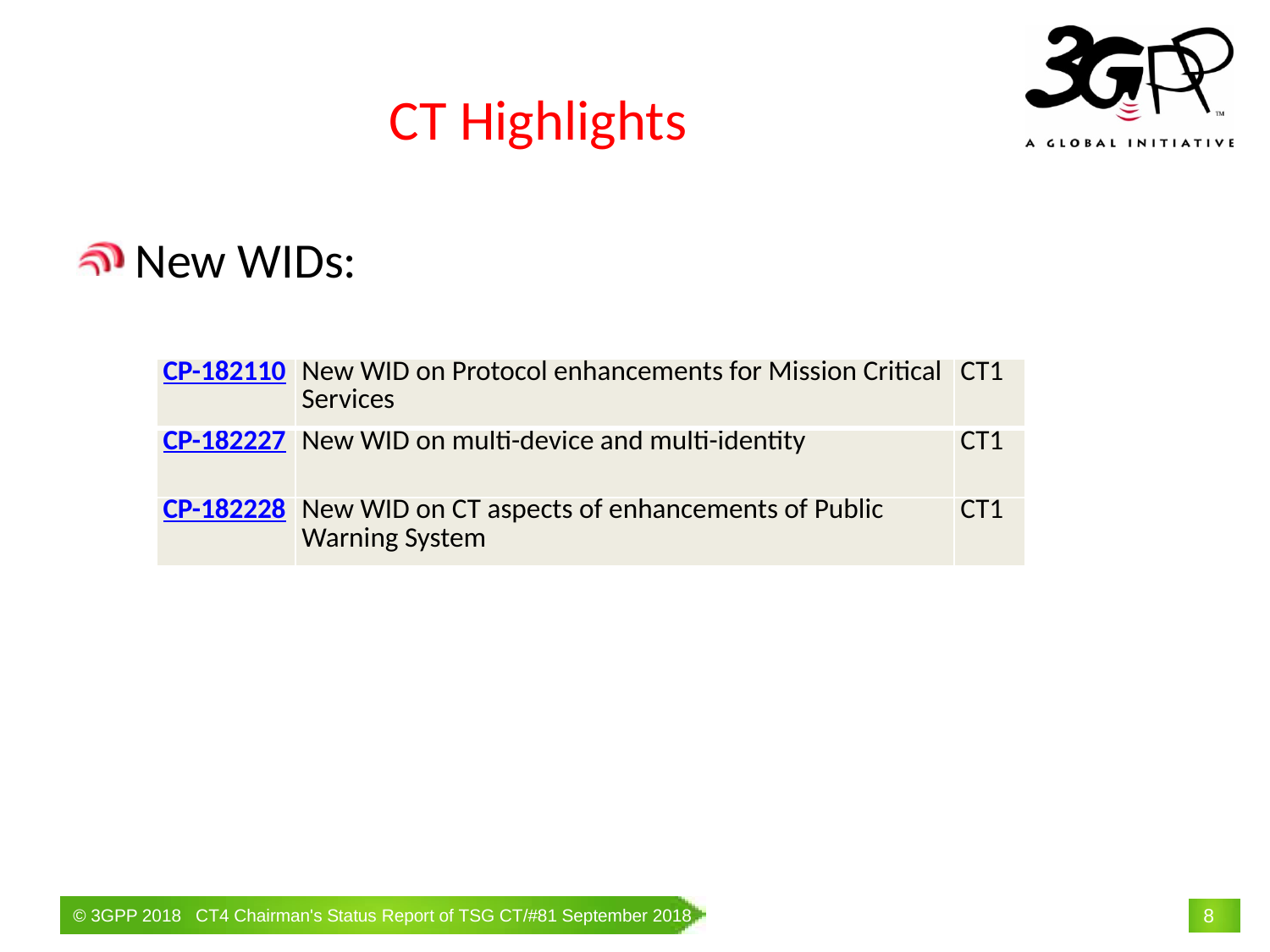

# CT Highlights
 New WIDs:

| CP-182110 | New WID on Protocol enhancements for Mission Critical Services | CT1 |
| --- | --- | --- |
| CP-182227 | New WID on multi-device and multi-identity | CT1 |
| CP-182228 | New WID on CT aspects of enhancements of Public Warning System | CT1 |